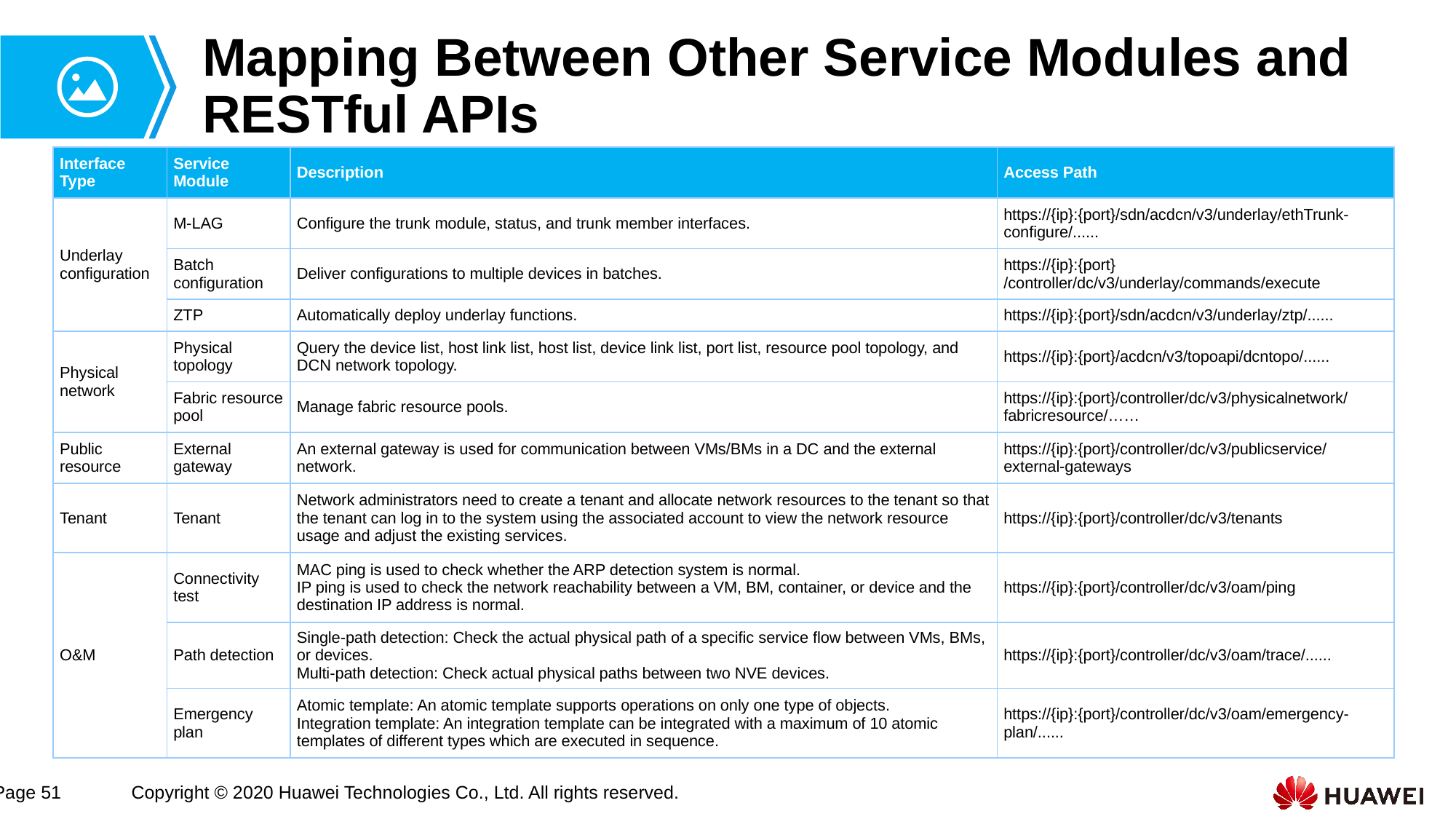

# Mapping Between Other Service Modules and RESTful APIs
| Interface Type | Service Module | Description | Access Path |
| --- | --- | --- | --- |
| Underlay configuration | M-LAG | Configure the trunk module, status, and trunk member interfaces. | https://{ip}:{port}/sdn/acdcn/v3/underlay/ethTrunk-configure/...... |
|  | Batch configuration | Deliver configurations to multiple devices in batches. | https://{ip}:{port} /controller/dc/v3/underlay/commands/execute |
|  | ZTP | Automatically deploy underlay functions. | https://{ip}:{port}/sdn/acdcn/v3/underlay/ztp/...... |
| Physical network | Physical topology | Query the device list, host link list, host list, device link list, port list, resource pool topology, and DCN network topology. | https://{ip}:{port}/acdcn/v3/topoapi/dcntopo/...... |
|  | Fabric resource pool | Manage fabric resource pools. | https://{ip}:{port}/controller/dc/v3/physicalnetwork/fabricresource/…… |
| Public resource | External gateway | An external gateway is used for communication between VMs/BMs in a DC and the external network. | https://{ip}:{port}/controller/dc/v3/publicservice/external-gateways |
| Tenant | Tenant | Network administrators need to create a tenant and allocate network resources to the tenant so that the tenant can log in to the system using the associated account to view the network resource usage and adjust the existing services. | https://{ip}:{port}/controller/dc/v3/tenants |
| O&M | Connectivity test | MAC ping is used to check whether the ARP detection system is normal. IP ping is used to check the network reachability between a VM, BM, container, or device and the destination IP address is normal. | https://{ip}:{port}/controller/dc/v3/oam/ping |
|  | Path detection | Single-path detection: Check the actual physical path of a specific service flow between VMs, BMs, or devices. Multi-path detection: Check actual physical paths between two NVE devices. | https://{ip}:{port}/controller/dc/v3/oam/trace/...... |
|  | Emergency plan | Atomic template: An atomic template supports operations on only one type of objects. Integration template: An integration template can be integrated with a maximum of 10 atomic templates of different types which are executed in sequence. | https://{ip}:{port}/controller/dc/v3/oam/emergency-plan/...... |